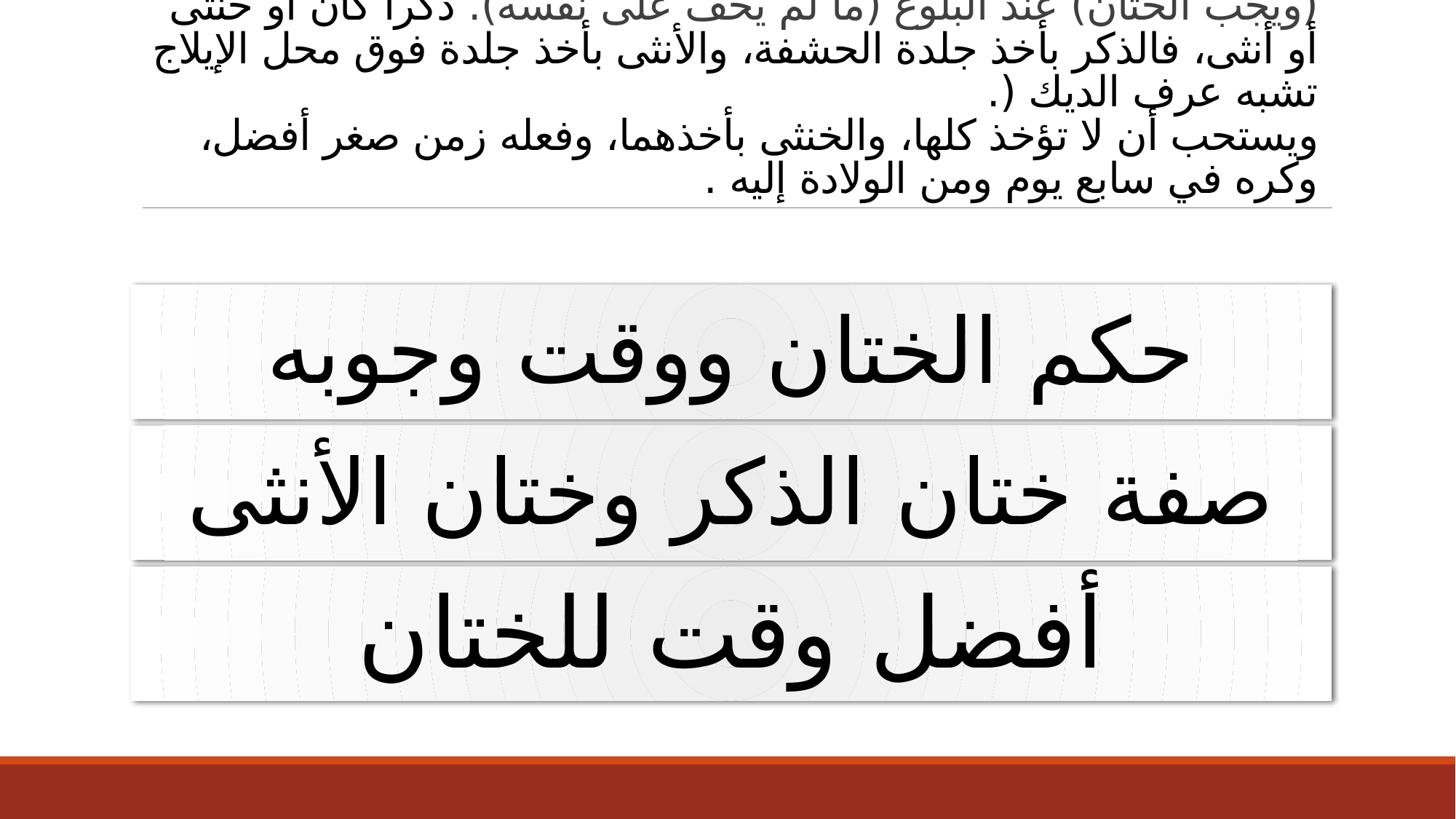

# (ويجب الختان) عند البلوغ (ما لم يخف على نفسه). ذكرا كان أو خنثى أو أنثى، فالذكر بأخذ جلدة الحشفة، والأنثى بأخذ جلدة فوق محل الإيلاج تشبه عرف الديك (. ويستحب أن لا تؤخذ كلها، والخنثى بأخذهما، وفعله زمن صغر أفضل، وكره في سابع يوم ومن الولادة إليه .
حكم الختان ووقت وجوبه
أفضل وقت للختان